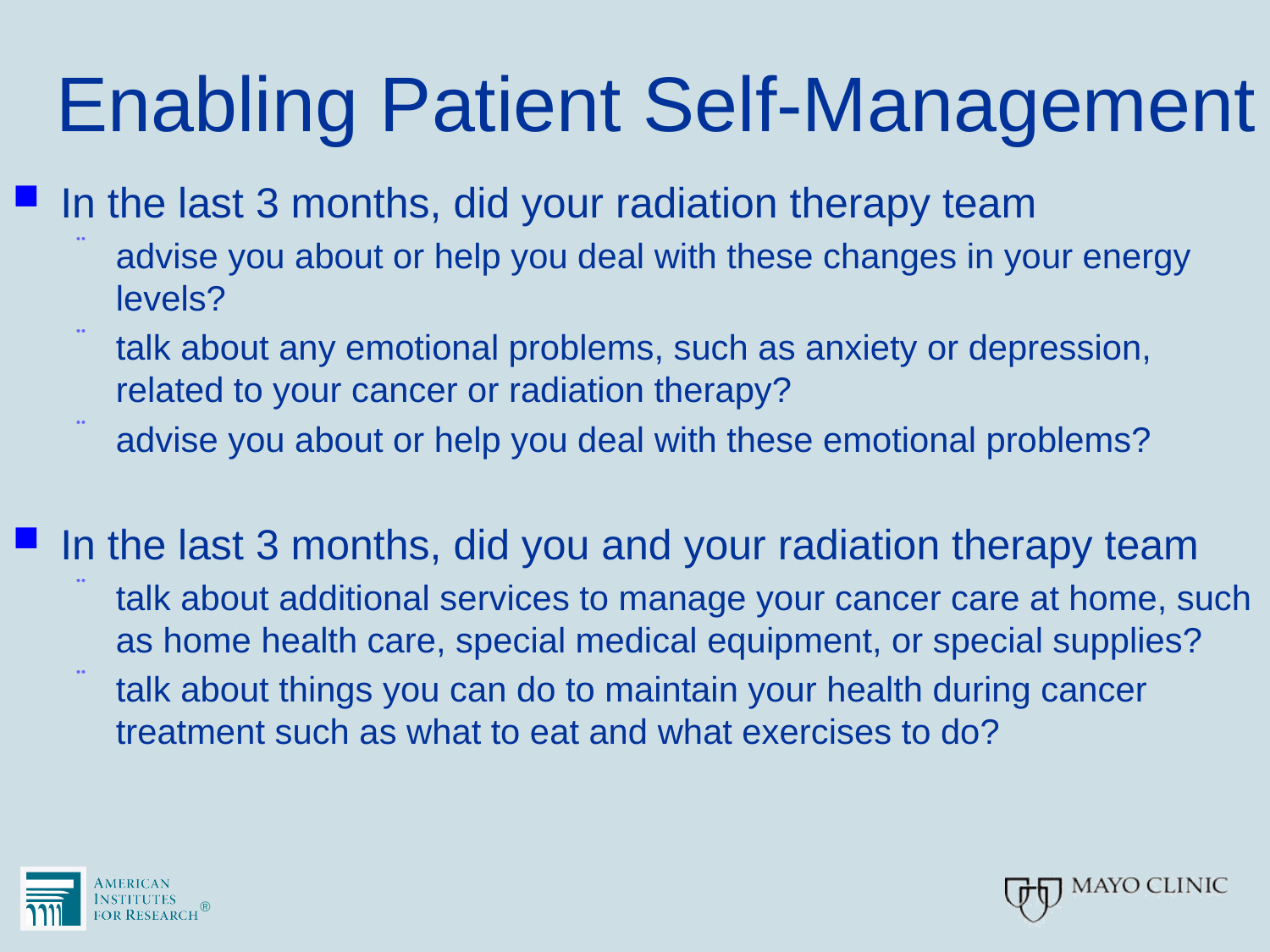

# Enabling Patient Self-Management
In the last 3 months, did your radiation therapy team
advise you about or help you deal with these changes in your energy levels?
talk about any emotional problems, such as anxiety or depression, related to your cancer or radiation therapy?
advise you about or help you deal with these emotional problems?

In the last 3 months, did you and your radiation therapy team
talk about additional services to manage your cancer care at home, such as home health care, special medical equipment, or special supplies?
talk about things you can do to maintain your health during cancer treatment such as what to eat and what exercises to do?